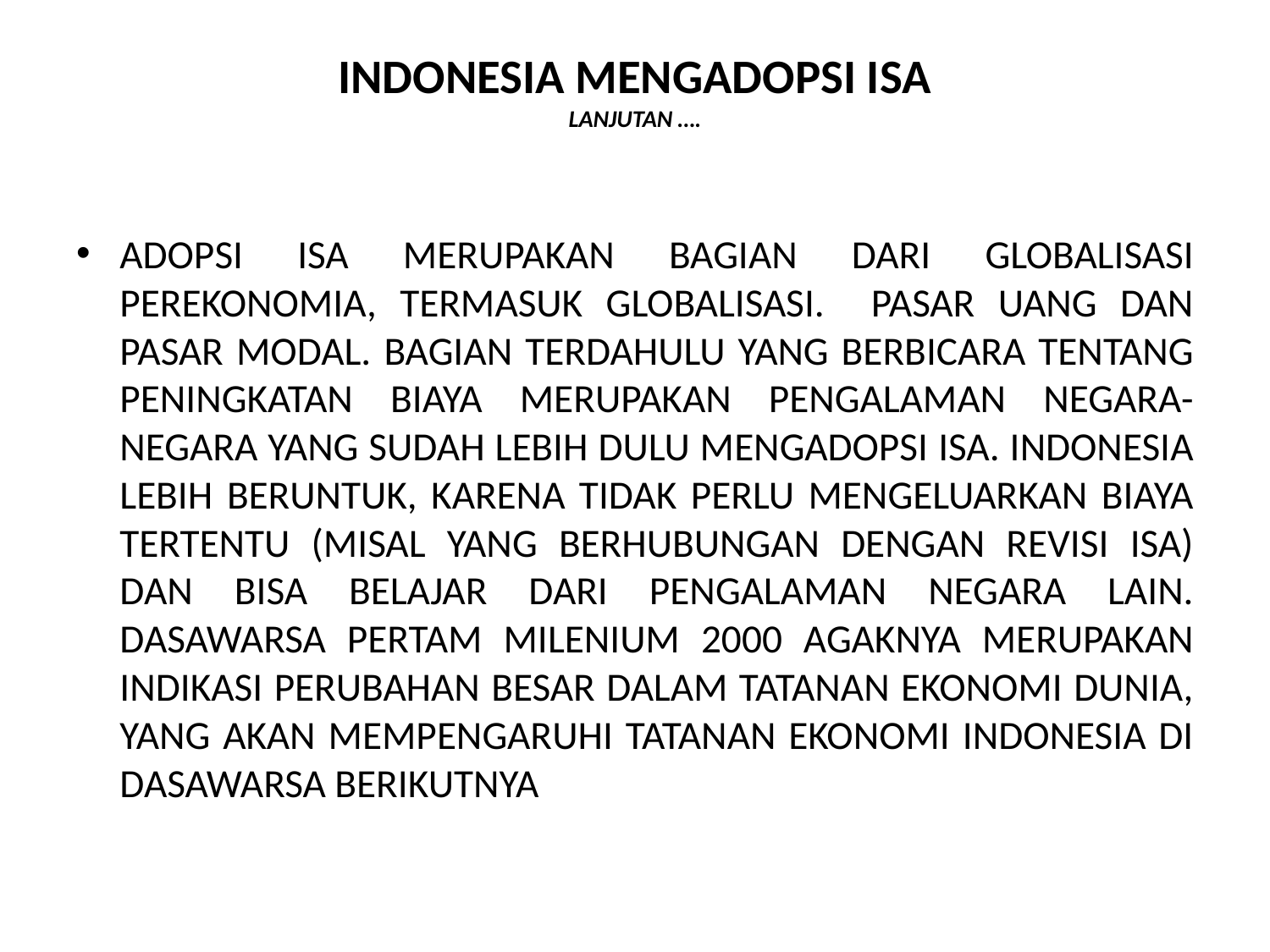

# INDONESIA MENGADOPSI ISA LANJUTAN ….
ADOPSI ISA MERUPAKAN BAGIAN DARI GLOBALISASI PEREKONOMIA, TERMASUK GLOBALISASI.  PASAR UANG DAN PASAR MODAL. BAGIAN TERDAHULU YANG BERBICARA TENTANG PENINGKATAN BIAYA MERUPAKAN PENGALAMAN NEGARA-NEGARA YANG SUDAH LEBIH DULU MENGADOPSI ISA. INDONESIA LEBIH BERUNTUK, KARENA TIDAK PERLU MENGELUARKAN BIAYA TERTENTU (MISAL YANG BERHUBUNGAN DENGAN REVISI ISA) DAN BISA BELAJAR DARI PENGALAMAN NEGARA LAIN. DASAWARSA PERTAM MILENIUM 2000 AGAKNYA MERUPAKAN INDIKASI PERUBAHAN BESAR DALAM TATANAN EKONOMI DUNIA, YANG AKAN MEMPENGARUHI TATANAN EKONOMI INDONESIA DI DASAWARSA BERIKUTNYA